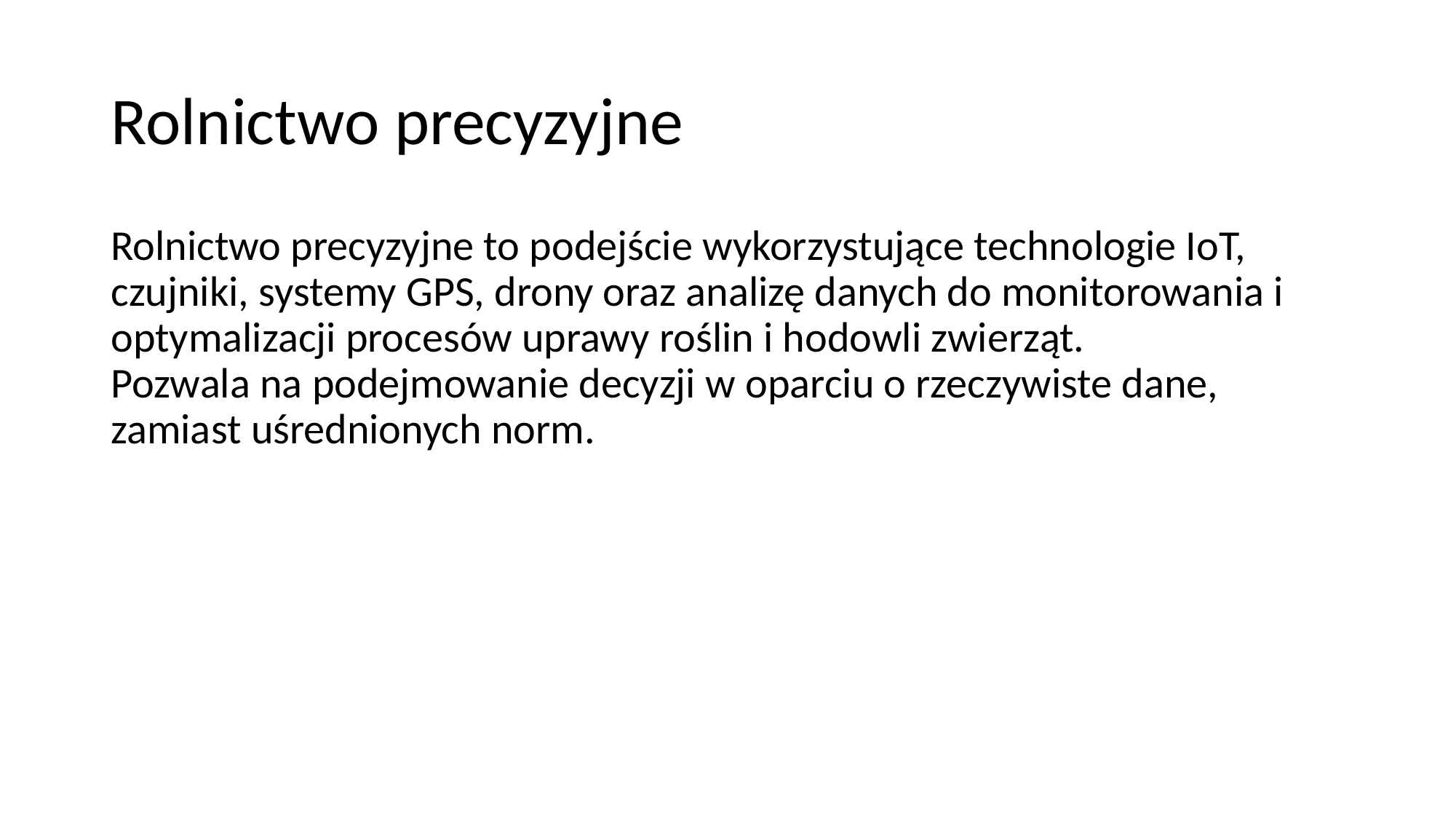

# Rolnictwo precyzyjne
Rolnictwo precyzyjne to podejście wykorzystujące technologie IoT, czujniki, systemy GPS, drony oraz analizę danych do monitorowania i optymalizacji procesów uprawy roślin i hodowli zwierząt.
Pozwala na podejmowanie decyzji w oparciu o rzeczywiste dane, zamiast uśrednionych norm.